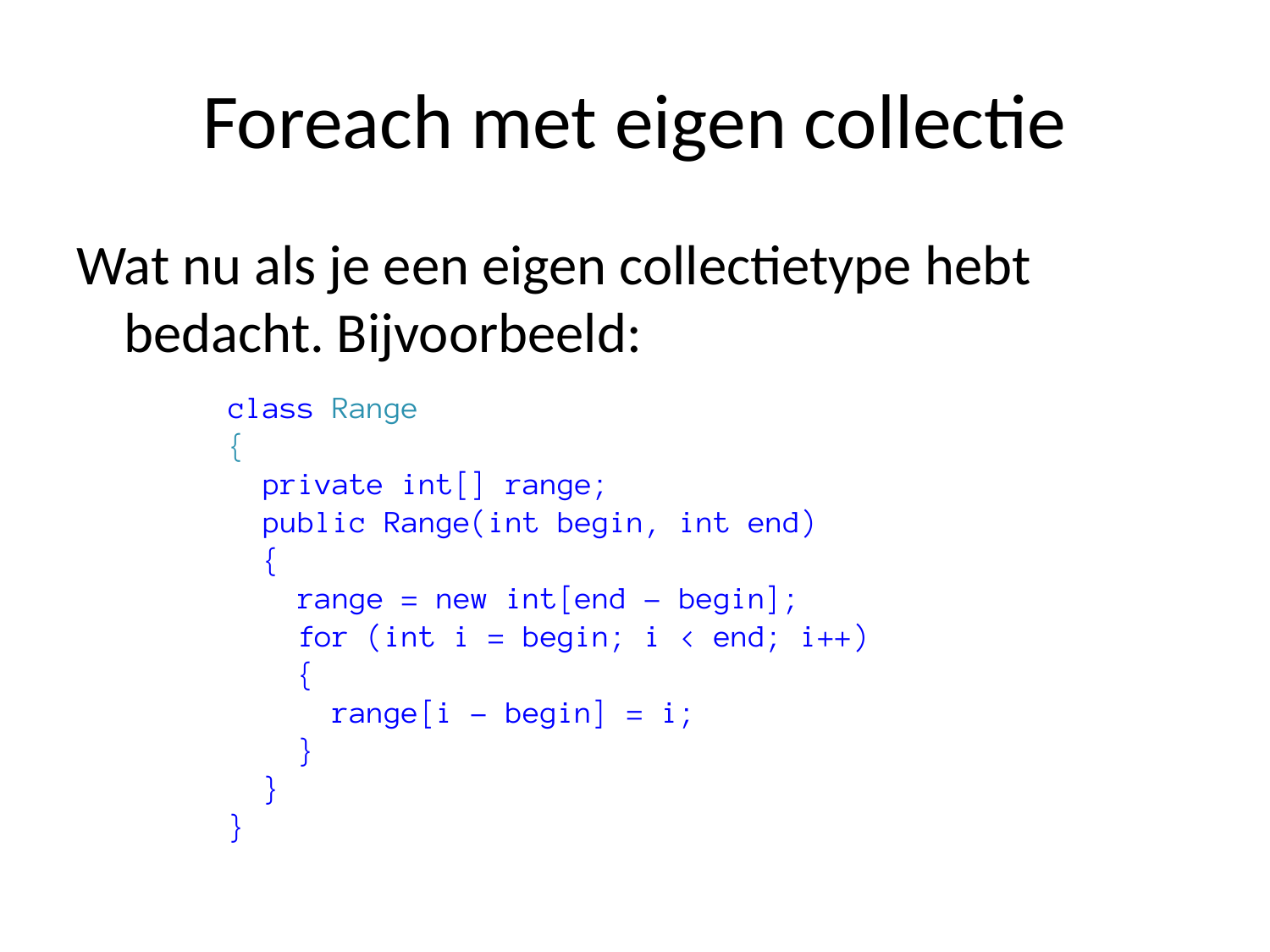

# Foreach met eigen collectie
Wat nu als je een eigen collectietype hebt bedacht. Bijvoorbeeld:

class Range
{
  private int[] range;
  public Range(int begin, int end)
  {
    range = new int[end - begin];
    for (int i = begin; i < end; i++)
    {
      range[i - begin] = i;
    }
  }
}